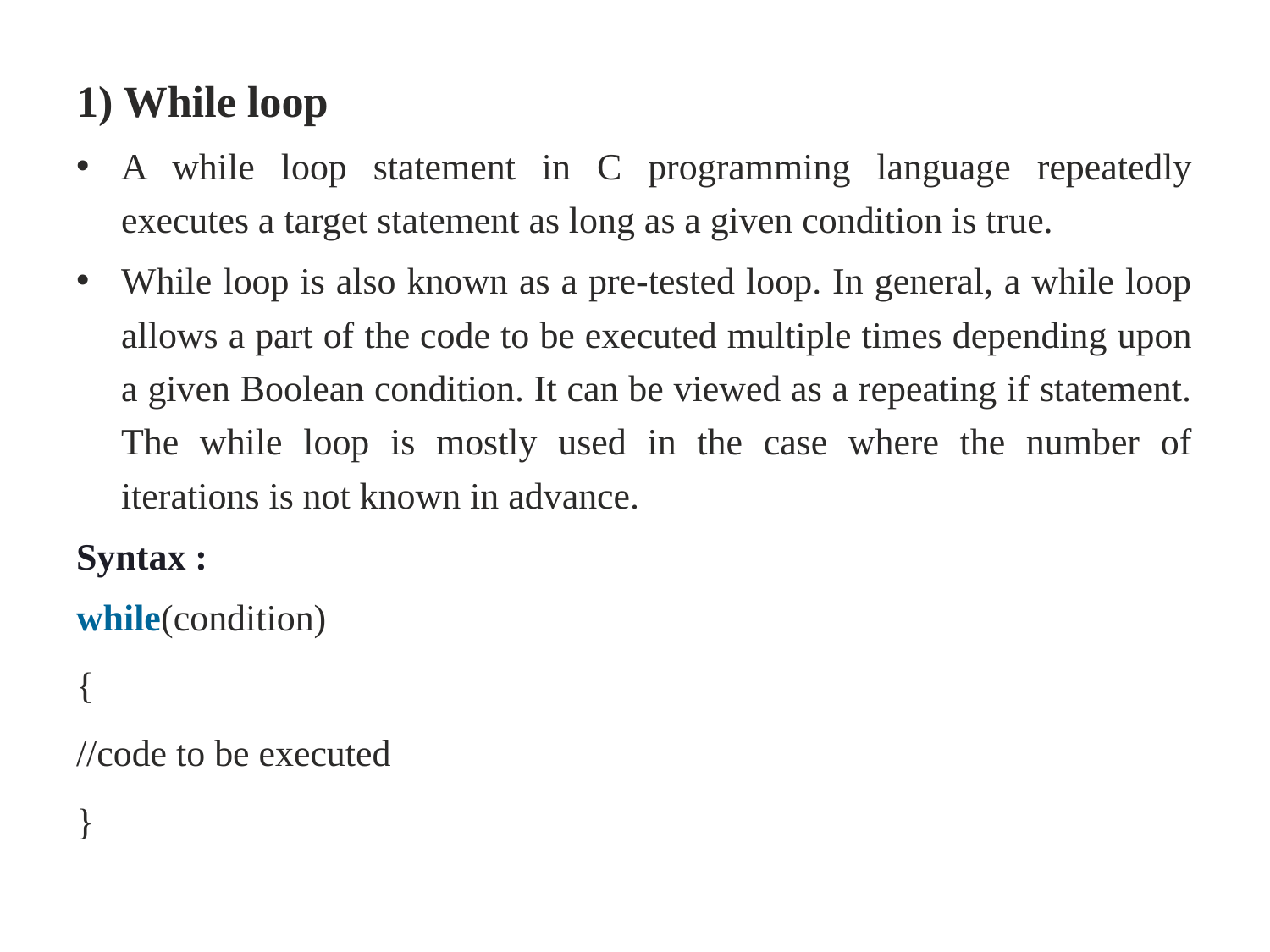

1) While loop
A while loop statement in C programming language repeatedly executes a target statement as long as a given condition is true.
While loop is also known as a pre-tested loop. In general, a while loop allows a part of the code to be executed multiple times depending upon a given Boolean condition. It can be viewed as a repeating if statement. The while loop is mostly used in the case where the number of iterations is not known in advance.
Syntax :
while(condition)
{
//code to be executed
}